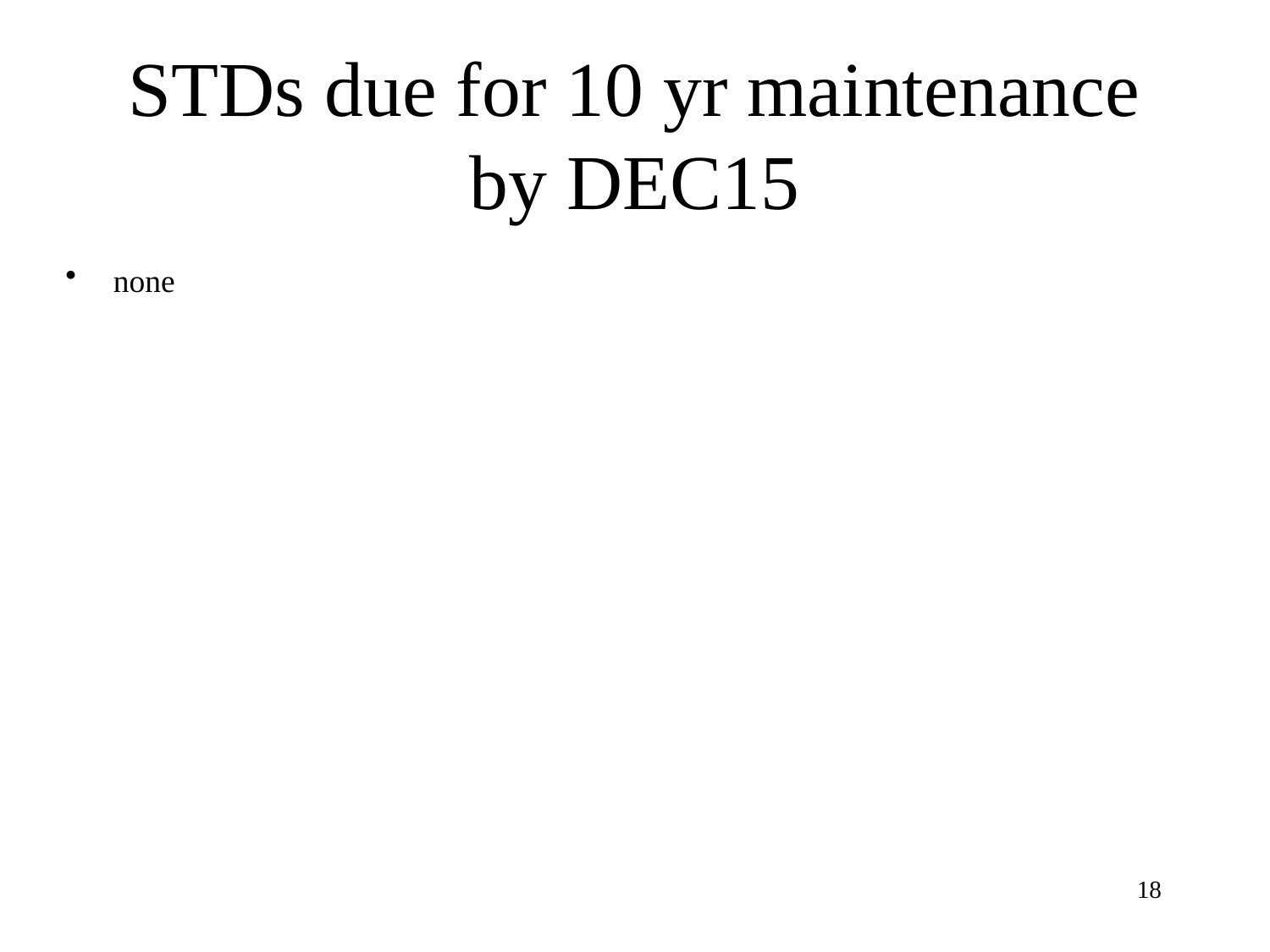

# STDs due for 10 yr maintenance by DEC15
none

18